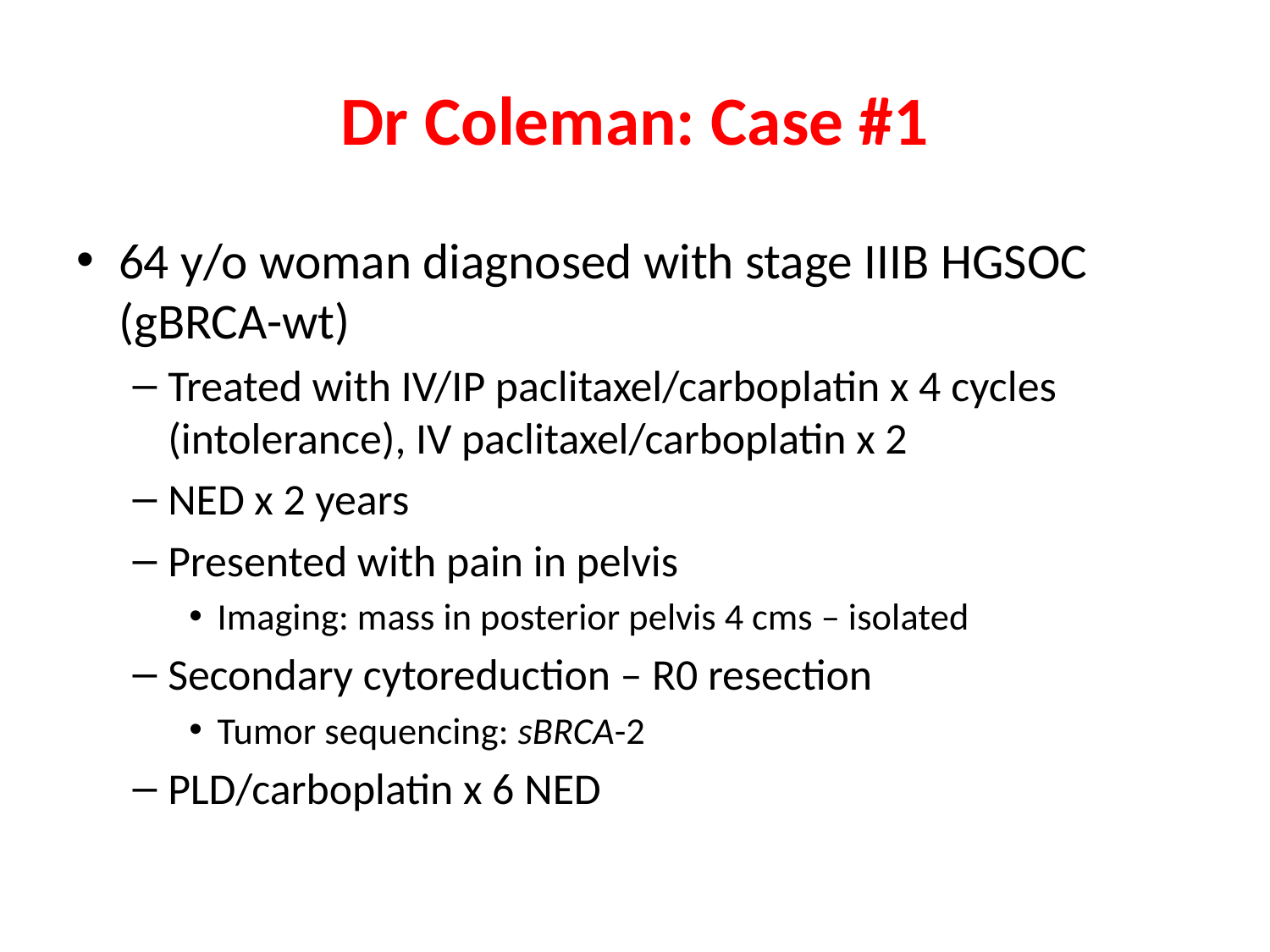

# Dr Coleman: Case #1
64 y/o woman diagnosed with stage IIIB HGSOC (gBRCA-wt)
Treated with IV/IP paclitaxel/carboplatin x 4 cycles (intolerance), IV paclitaxel/carboplatin x 2
NED x 2 years
Presented with pain in pelvis
Imaging: mass in posterior pelvis 4 cms – isolated
Secondary cytoreduction – R0 resection
Tumor sequencing: sBRCA-2
PLD/carboplatin x 6 NED